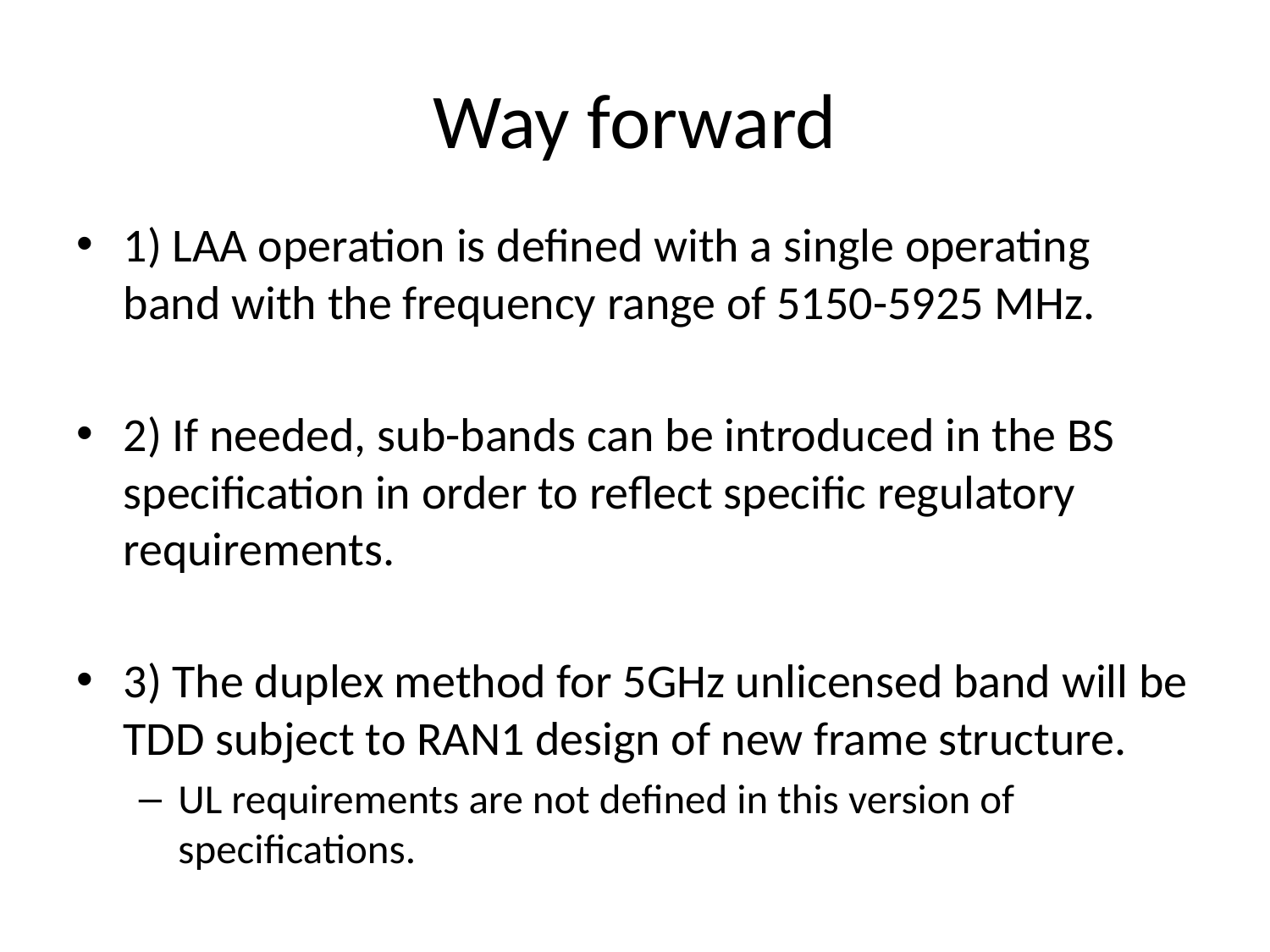

# Way forward

1) LAA operation is defined with a single operating band with the frequency range of 5150-5925 MHz.

2) If needed, sub-bands can be introduced in the BS specification in order to reflect specific regulatory requirements.

3) The duplex method for 5GHz unlicensed band will be TDD subject to RAN1 design of new frame structure.
UL requirements are not defined in this version of specifications.